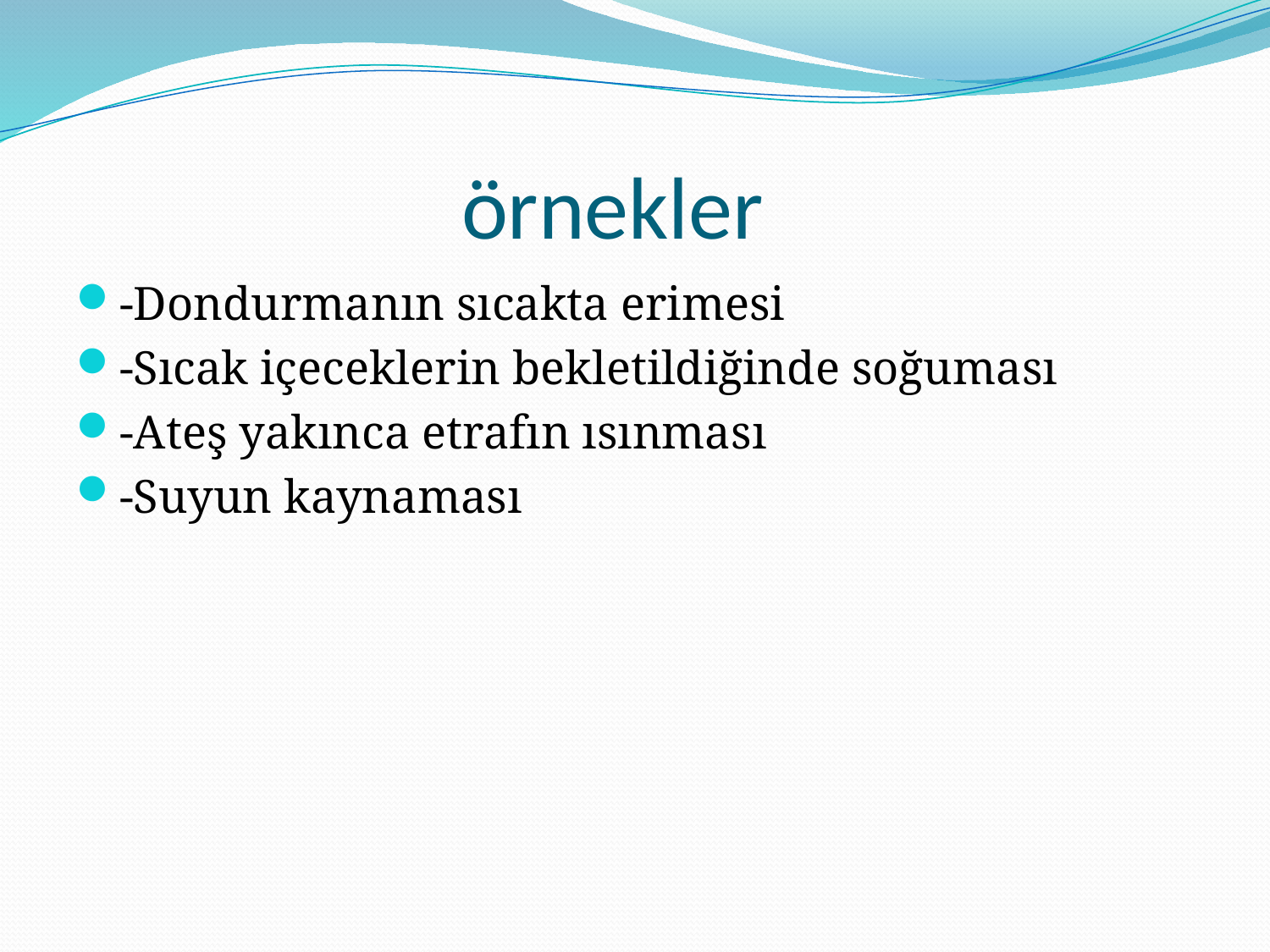

# örnekler
-Dondurmanın sıcakta erimesi
-Sıcak içeceklerin bekletildiğinde soğuması
-Ateş yakınca etrafın ısınması
-Suyun kaynaması